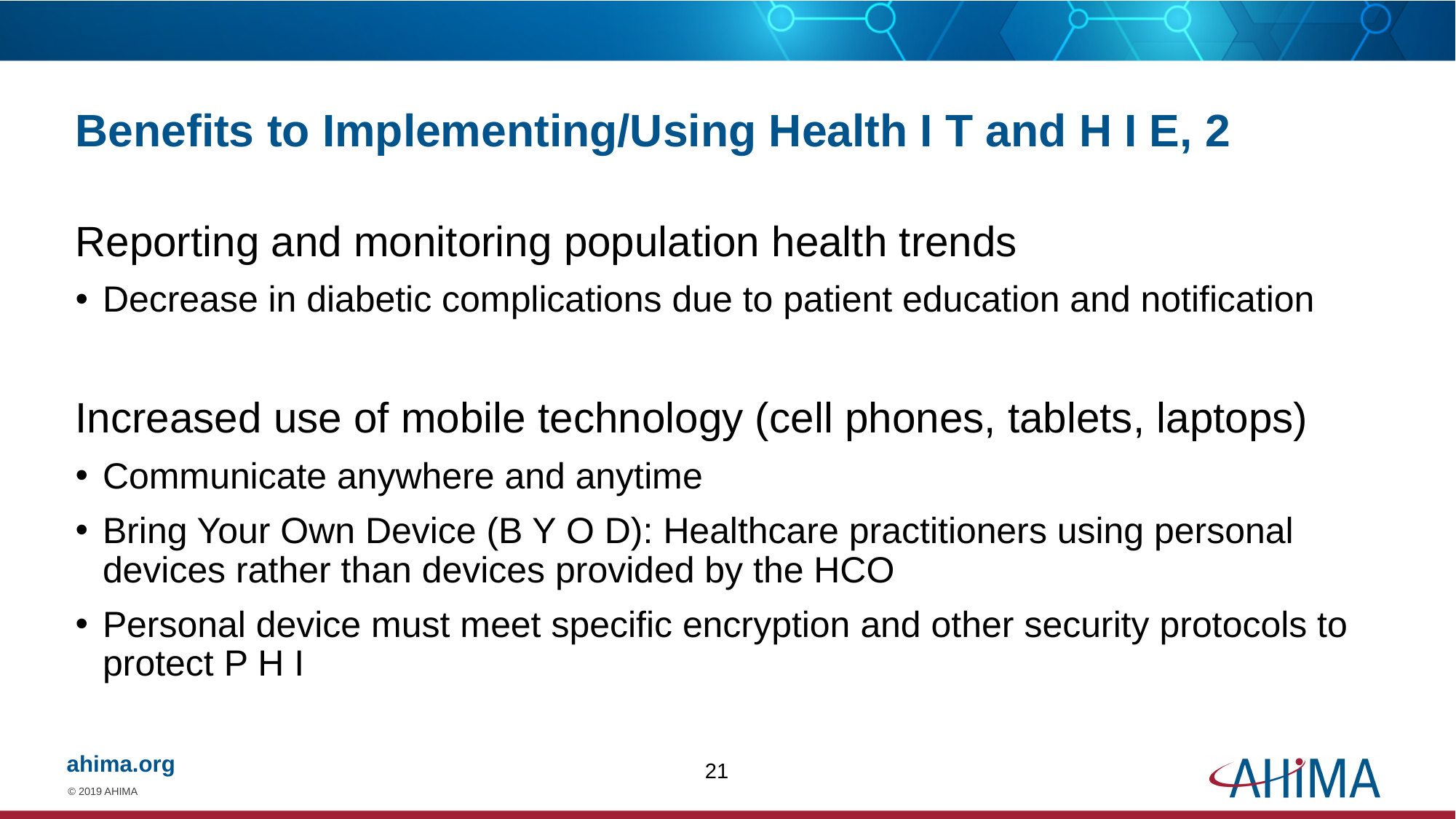

# Benefits to Implementing/Using Health I T and H I E, 2
Reporting and monitoring population health trends
Decrease in diabetic complications due to patient education and notification

Increased use of mobile technology (cell phones, tablets, laptops)
Communicate anywhere and anytime
Bring Your Own Device (B Y O D): Healthcare practitioners using personal devices rather than devices provided by the HCO
Personal device must meet specific encryption and other security protocols to protect P H I